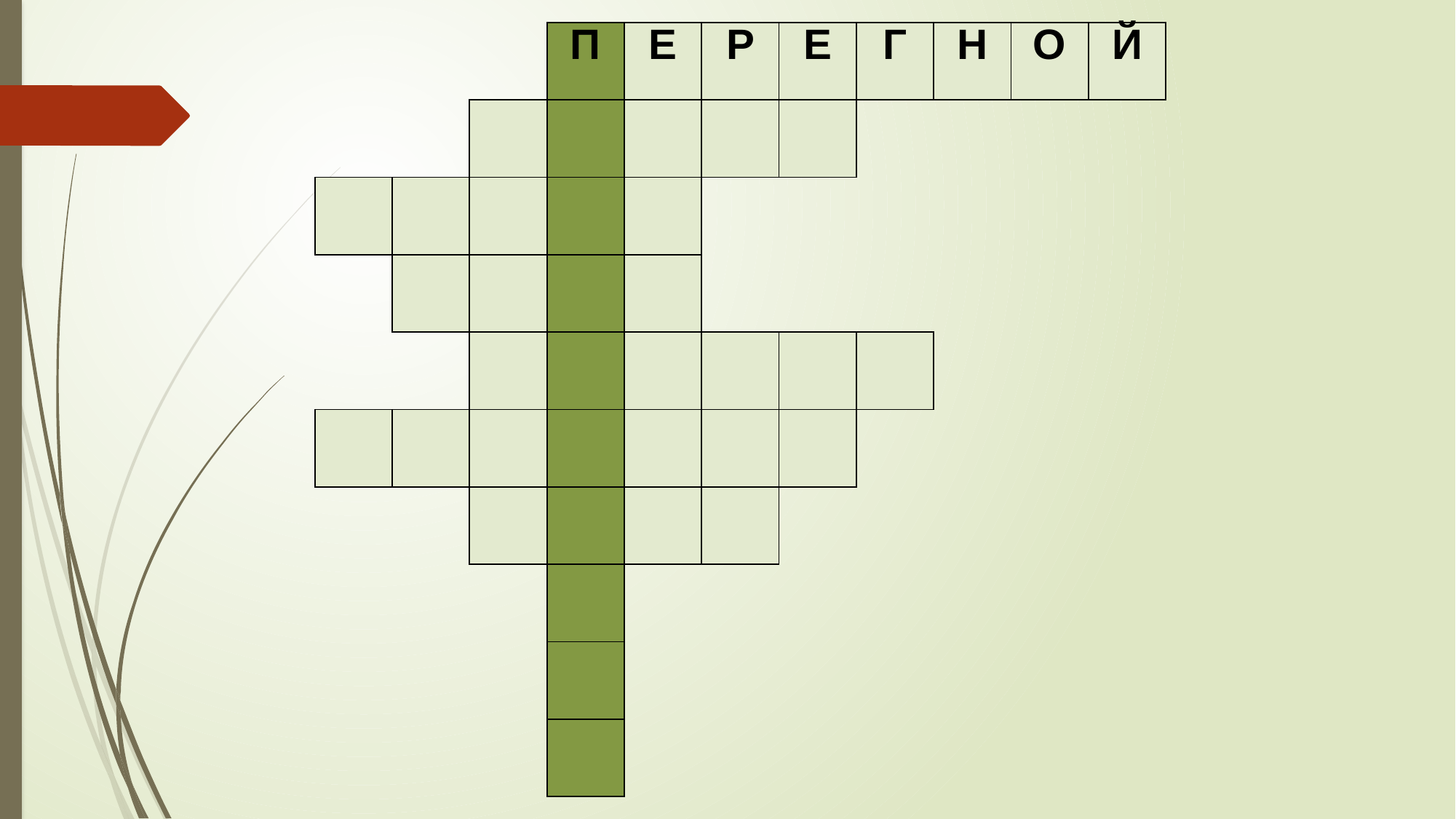

|  |  |  | П | Е | Р | Е | Г | Н | О | Й |
| --- | --- | --- | --- | --- | --- | --- | --- | --- | --- | --- |
|  |  |  |  |  |  |  |  |  |  |  |
|  |  |  |  |  |  |  |  |  |  |  |
|  |  |  |  |  |  |  |  |  |  |  |
|  |  |  |  |  |  |  |  |  |  |  |
|  |  |  |  |  |  |  |  |  |  |  |
|  |  |  |  |  |  |  |  |  |  |  |
|  |  |  |  |  |  |  |  |  |  |  |
|  |  |  |  |  |  |  |  |  |  |  |
|  |  |  |  |  |  |  |  |  |  |  |